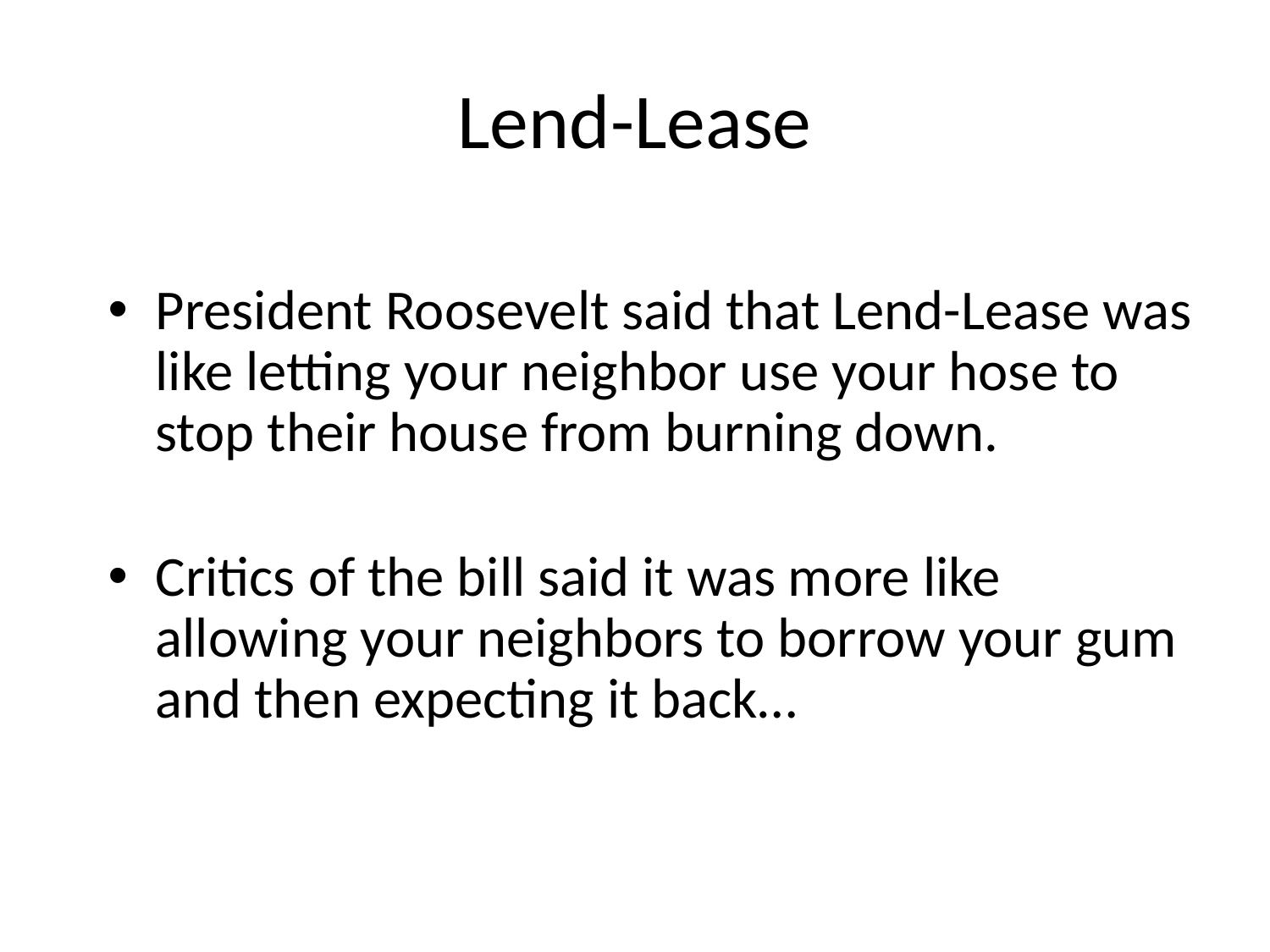

# Lend-Lease
President Roosevelt said that Lend-Lease was like letting your neighbor use your hose to stop their house from burning down.

Critics of the bill said it was more like allowing your neighbors to borrow your gum and then expecting it back…